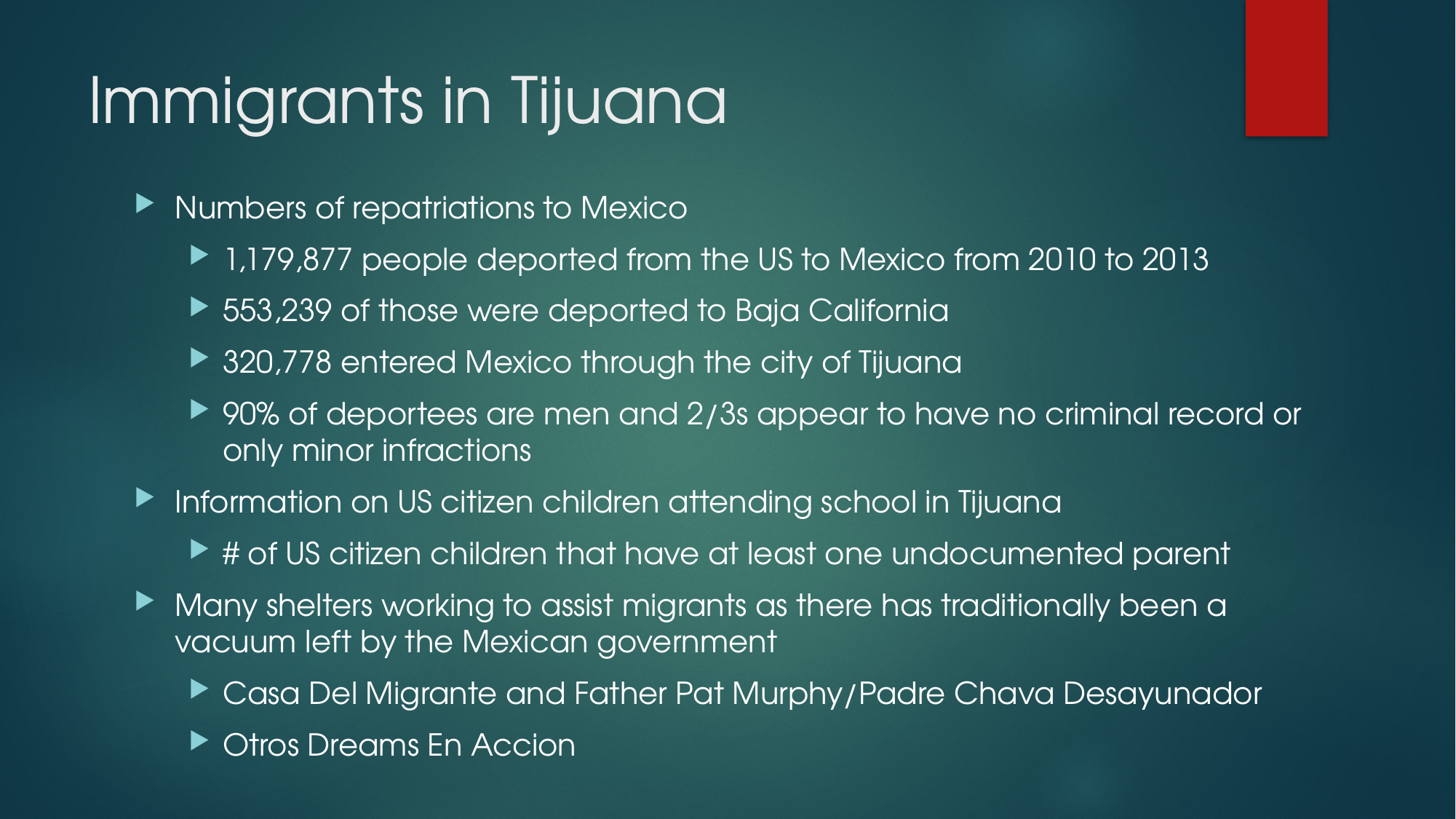

# Immigrants in Tijuana
Numbers of repatriations to Mexico
1,179,877 people deported from the US to Mexico from 2010 to 2013
553,239 of those were deported to Baja California
320,778 entered Mexico through the city of Tijuana
90% of deportees are men and 2/3s appear to have no criminal record or only minor infractions
Information on US citizen children attending school in Tijuana
# of US citizen children that have at least one undocumented parent
Many shelters working to assist migrants as there has traditionally been a vacuum left by the Mexican government
Casa Del Migrante and Father Pat Murphy/Padre Chava Desayunador
Otros Dreams En Accion